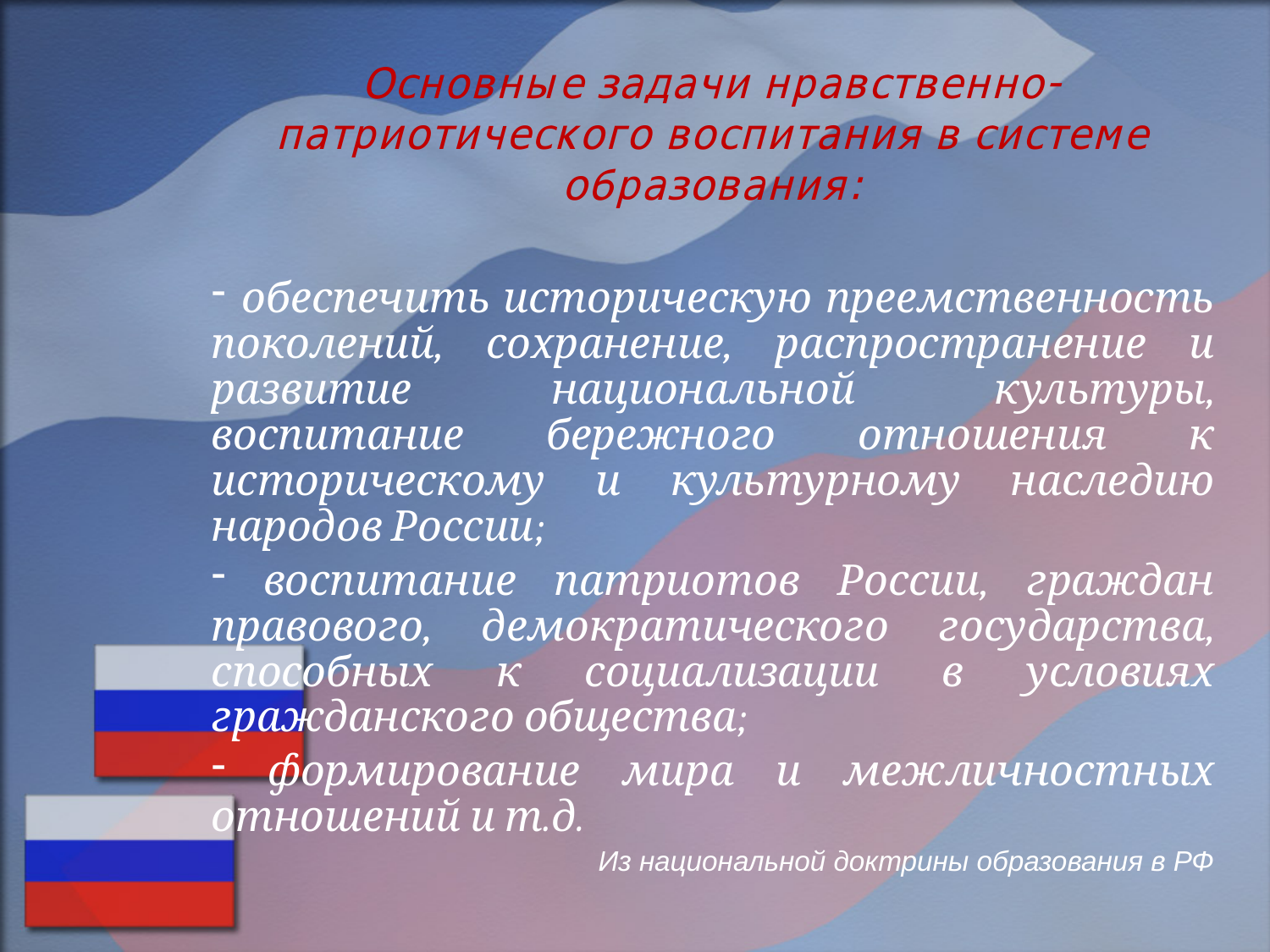

Основные задачи нравственно-патриотического воспитания в системе образования:

 обеспечить историческую преемственность поколений, сохранение, распространение и развитие национальной культуры, воспитание бережного отношения к историческому и культурному наследию народов России;
 воспитание патриотов России, граждан правового, демократического государства, способных к социализации в условиях гражданского общества;
 формирование мира и межличностных отношений и т.д.
Из национальной доктрины образования в РФ